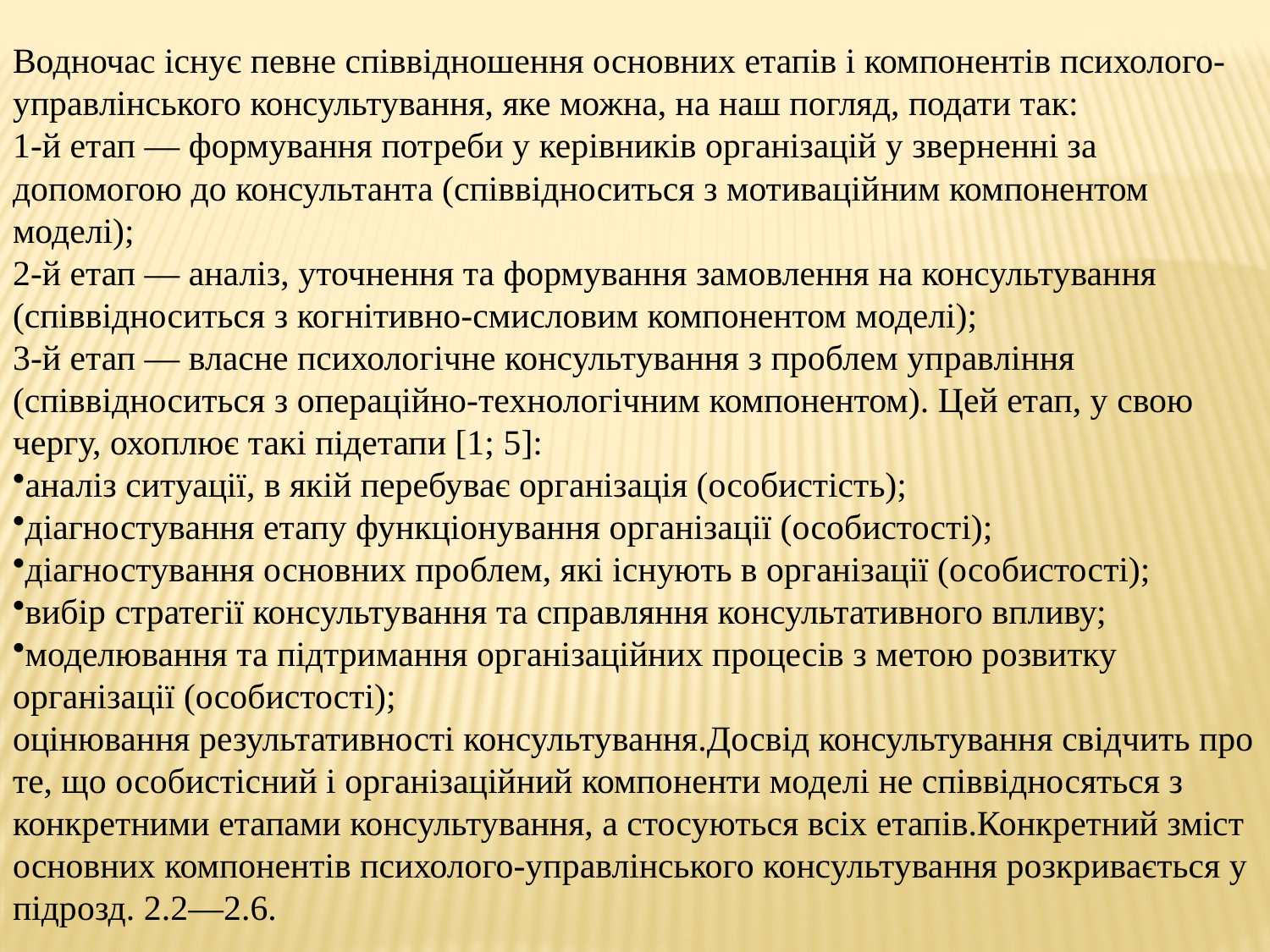

Водночас існує певне співвідношення основних етапів і компонентів психолого-управлінського консультування, яке можна, на наш погляд, подати так:
1-й етап — формування потреби у керівників організацій у звер­ненні за допомогою до консультанта (співвідноситься з мотивацій­ним компонентом моделі);
2-й етап — аналіз, уточнення та формування замовлення на кон­сультування (співвідноситься з когнітивно-смисловим компонентом моделі);
3-й етап — власне психологічне консультування з проблем уп­равління (співвідноситься з операційно-технологічним компонентом). Цей етап, у свою чергу, охоплює такі підетапи [1; 5]:
аналіз ситуації, в якій перебуває організація (особистість);
діагностування етапу функціонування організації (особистості);
діагностування основних проблем, які існують в організації (осо­бистості);
вибір стратегії консультування та справляння консультативного впливу;
моделювання та підтримання організаційних процесів з метою розвитку організації (особистості);
оцінювання результативності консультування.Досвід консультування свідчить про те, що особистісний і органі­заційний компоненти моделі не співвідносяться з конкретними ета­пами консультування, а стосуються всіх етапів.Конкретний зміст основних компонентів психолого-управлінського консультування розкривається у підрозд. 2.2—2.6.